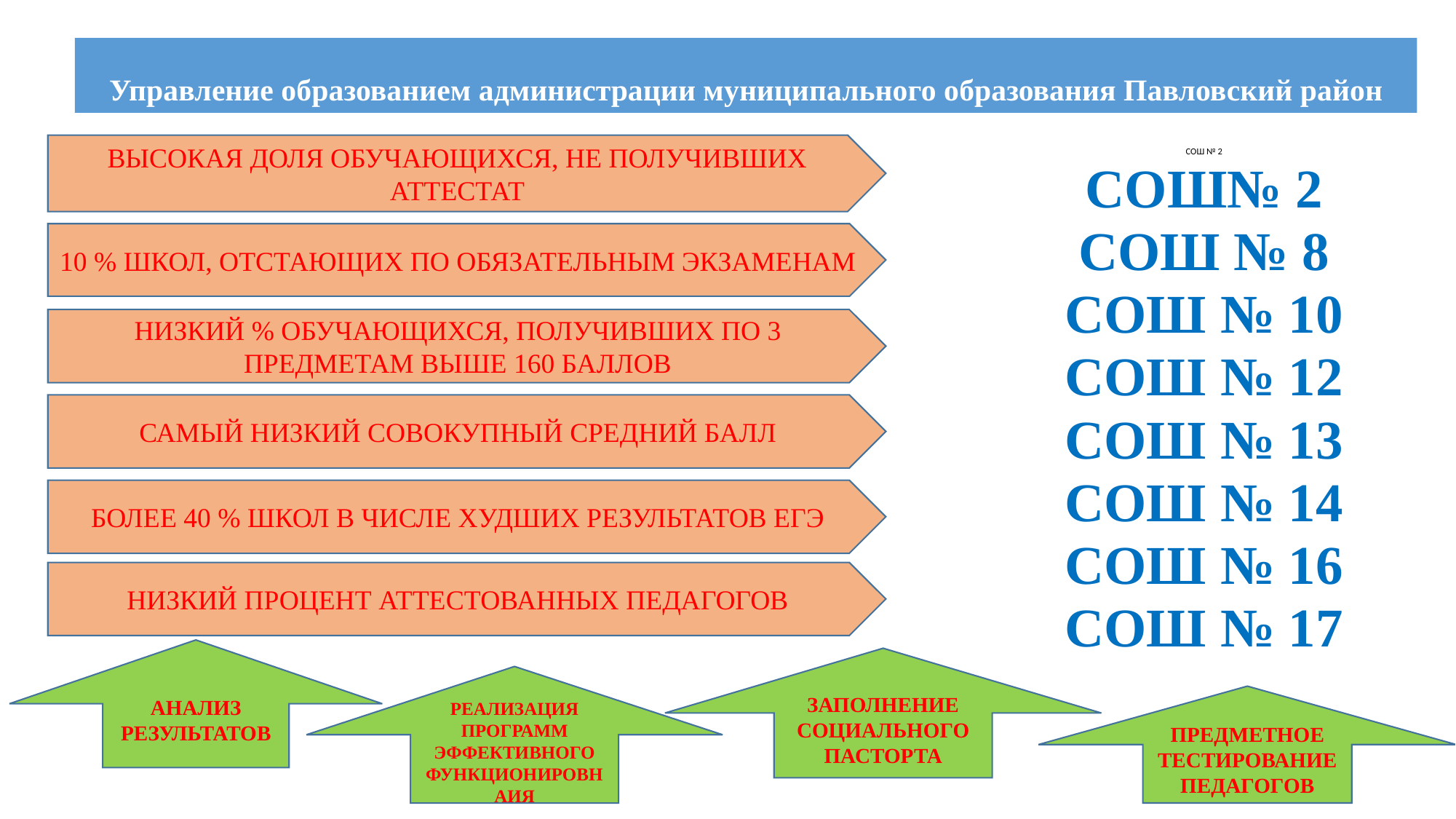

# Управление образованием администрации муниципального образования Павловский район
ВЫСОКАЯ ДОЛЯ ОБУЧАЮЩИХСЯ, НЕ ПОЛУЧИВШИХ АТТЕСТАТ
СОШ № 2
СОШ№ 2
СОШ № 8
СОШ № 10
СОШ № 12
СОШ № 13
СОШ № 14
СОШ № 16
СОШ № 17
10 % ШКОЛ, ОТСТАЮЩИХ ПО ОБЯЗАТЕЛЬНЫМ ЭКЗАМЕНАМ
НИЗКИЙ % ОБУЧАЮЩИХСЯ, ПОЛУЧИВШИХ ПО 3 ПРЕДМЕТАМ ВЫШЕ 160 БАЛЛОВ
САМЫЙ НИЗКИЙ СОВОКУПНЫЙ СРЕДНИЙ БАЛЛ
БОЛЕЕ 40 % ШКОЛ В ЧИСЛЕ ХУДШИХ РЕЗУЛЬТАТОВ ЕГЭ
НИЗКИЙ ПРОЦЕНТ АТТЕСТОВАННЫХ ПЕДАГОГОВ
АНАЛИЗ РЕЗУЛЬТАТОВ
ЗАПОЛНЕНИЕ СОЦИАЛЬНОГО ПАСТОРТА
РЕАЛИЗАЦИЯ ПРОГРАММ ЭФФЕКТИВНОГО ФУНКЦИОНИРОВНАИЯ

ПРЕДМЕТНОЕ ТЕСТИРОВАНИЕ ПЕДАГОГОВ